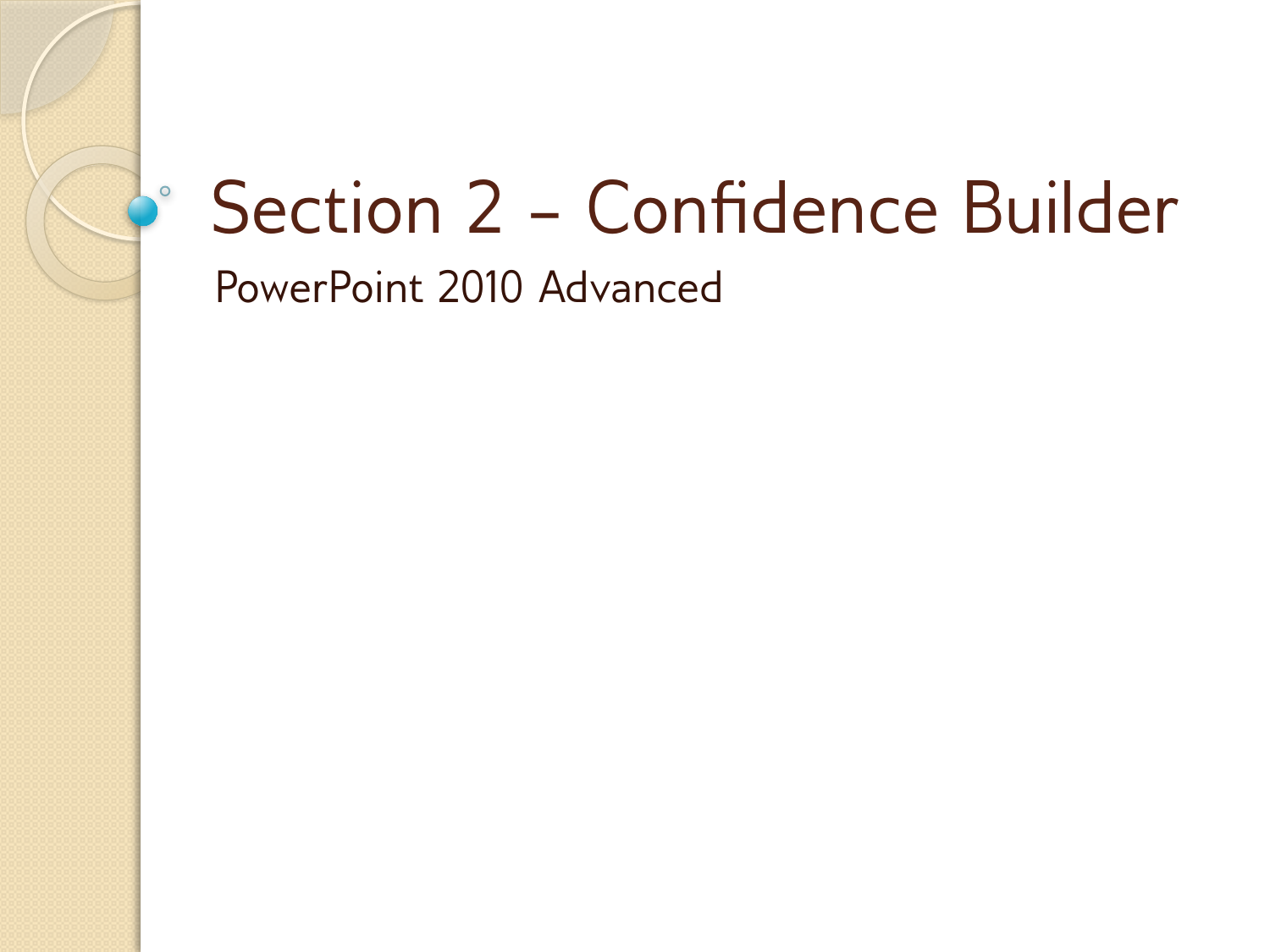

# Section 2 – Confidence Builder
PowerPoint 2010 Advanced